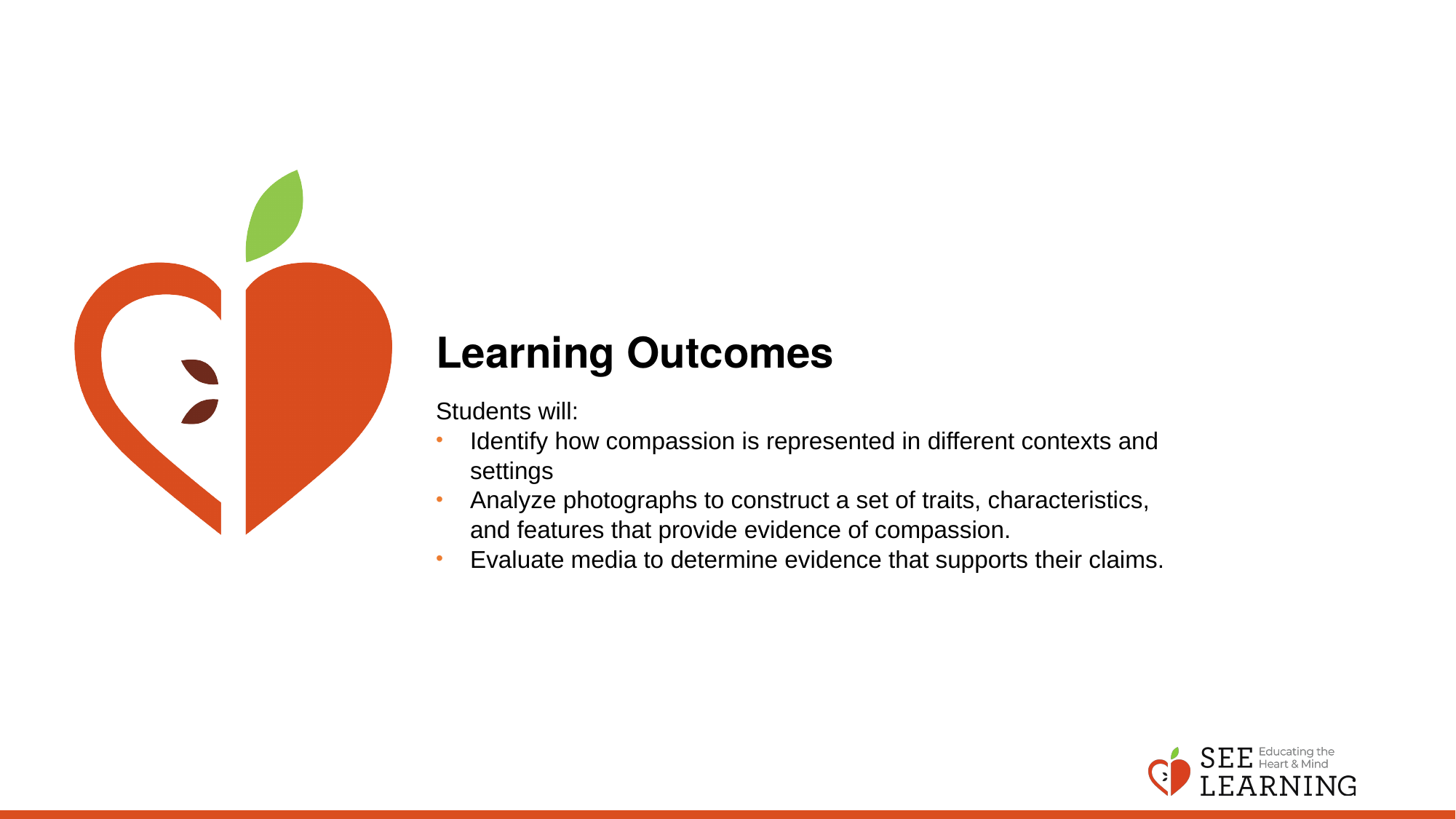

# Learning Outcomes
Students will:
Identify how compassion is represented in different contexts and settings
Analyze photographs to construct a set of traits, characteristics, and features that provide evidence of compassion.
Evaluate media to determine evidence that supports their claims.